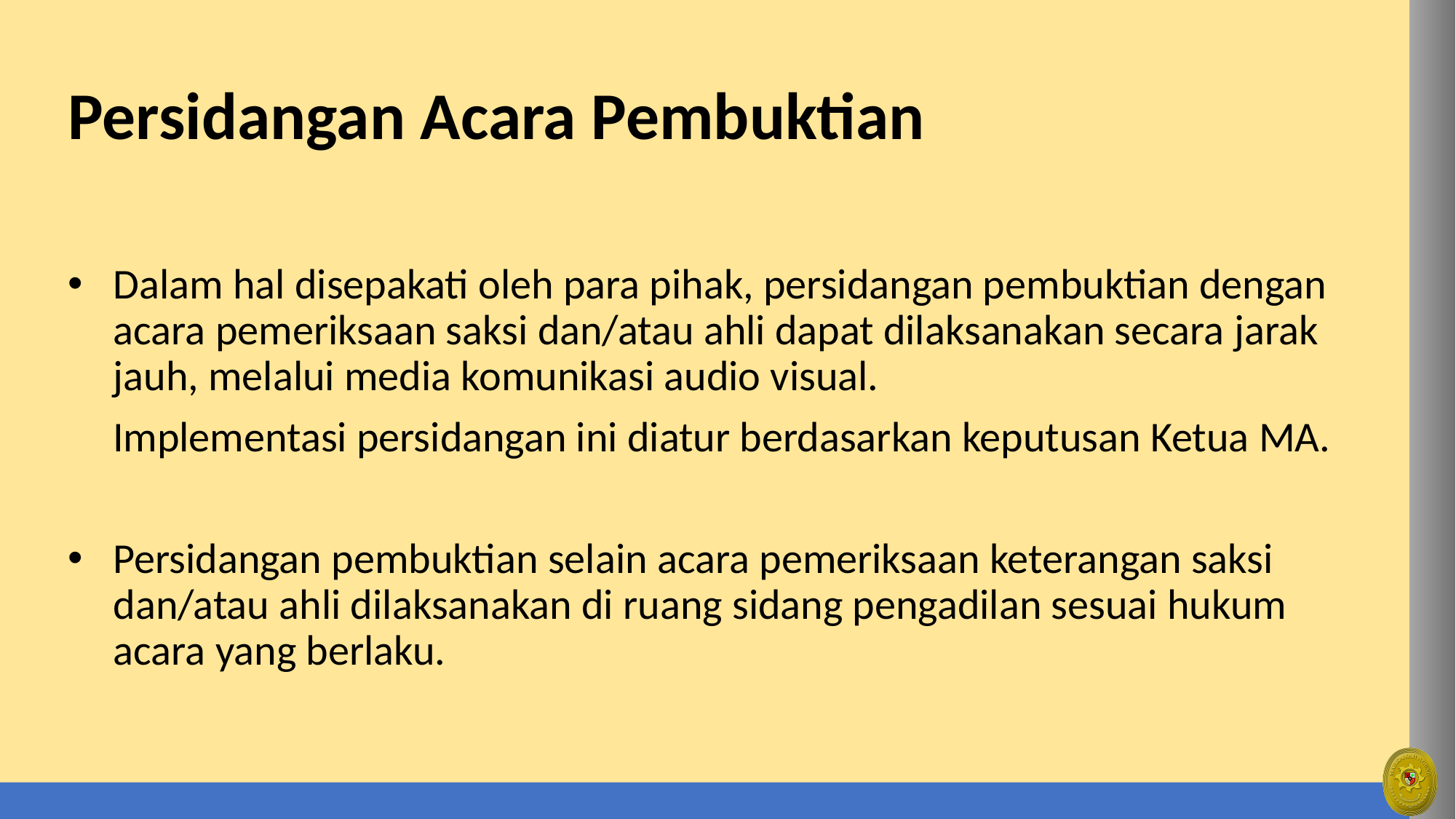

# Persidangan Acara Pembuktian
Dalam hal disepakati oleh para pihak, persidangan pembuktian dengan acara pemeriksaan saksi dan/atau ahli dapat dilaksanakan secara jarak jauh, melalui media komunikasi audio visual.
Implementasi persidangan ini diatur berdasarkan keputusan Ketua MA.

Persidangan pembuktian selain acara pemeriksaan keterangan saksi dan/atau ahli dilaksanakan di ruang sidang pengadilan sesuai hukum acara yang berlaku.